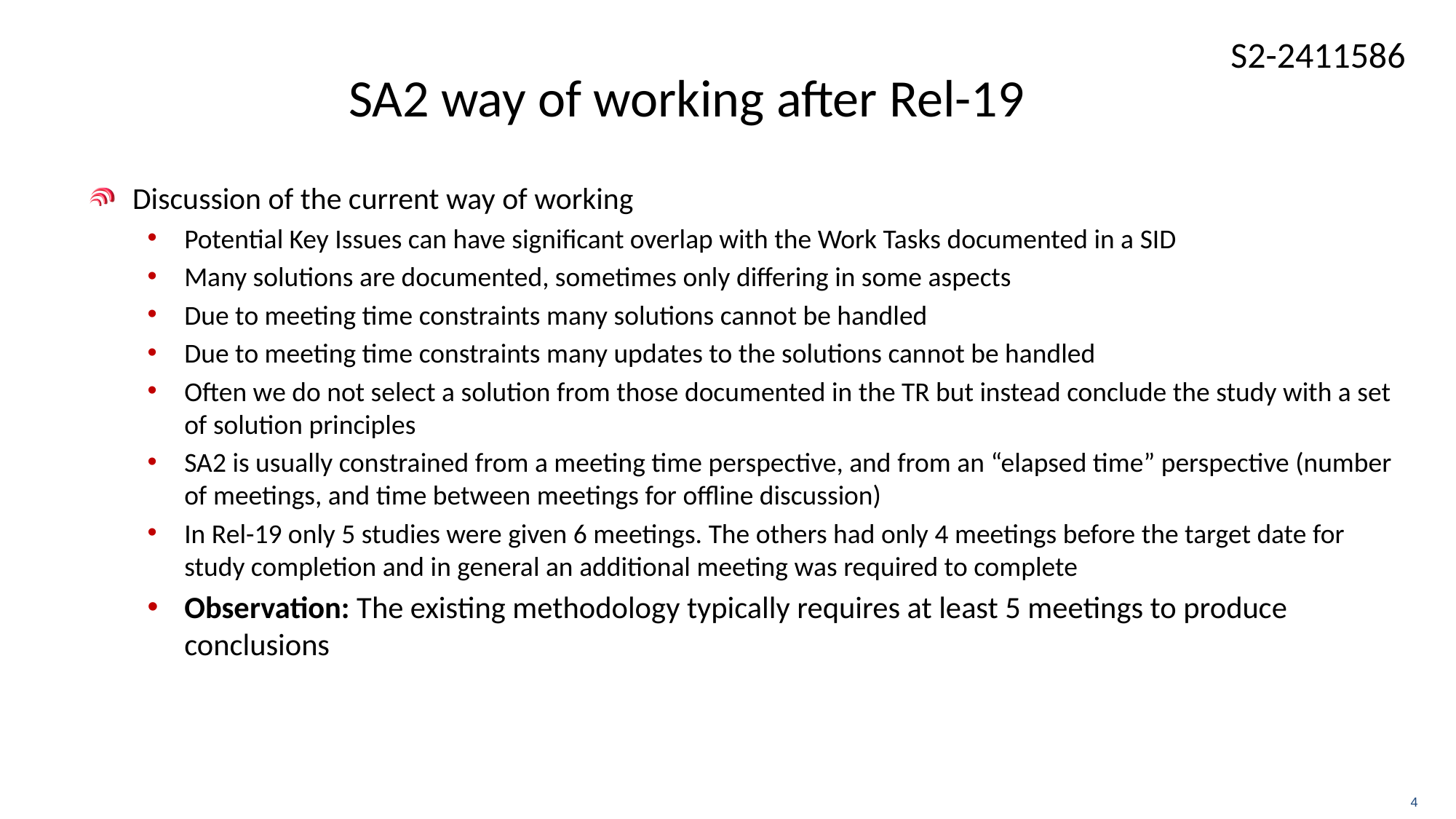

# SA2 way of working after Rel-19
Discussion of the current way of working
Potential Key Issues can have significant overlap with the Work Tasks documented in a SID
Many solutions are documented, sometimes only differing in some aspects
Due to meeting time constraints many solutions cannot be handled
Due to meeting time constraints many updates to the solutions cannot be handled
Often we do not select a solution from those documented in the TR but instead conclude the study with a set of solution principles
SA2 is usually constrained from a meeting time perspective, and from an “elapsed time” perspective (number of meetings, and time between meetings for offline discussion)
In Rel-19 only 5 studies were given 6 meetings. The others had only 4 meetings before the target date for study completion and in general an additional meeting was required to complete
Observation: The existing methodology typically requires at least 5 meetings to produce conclusions